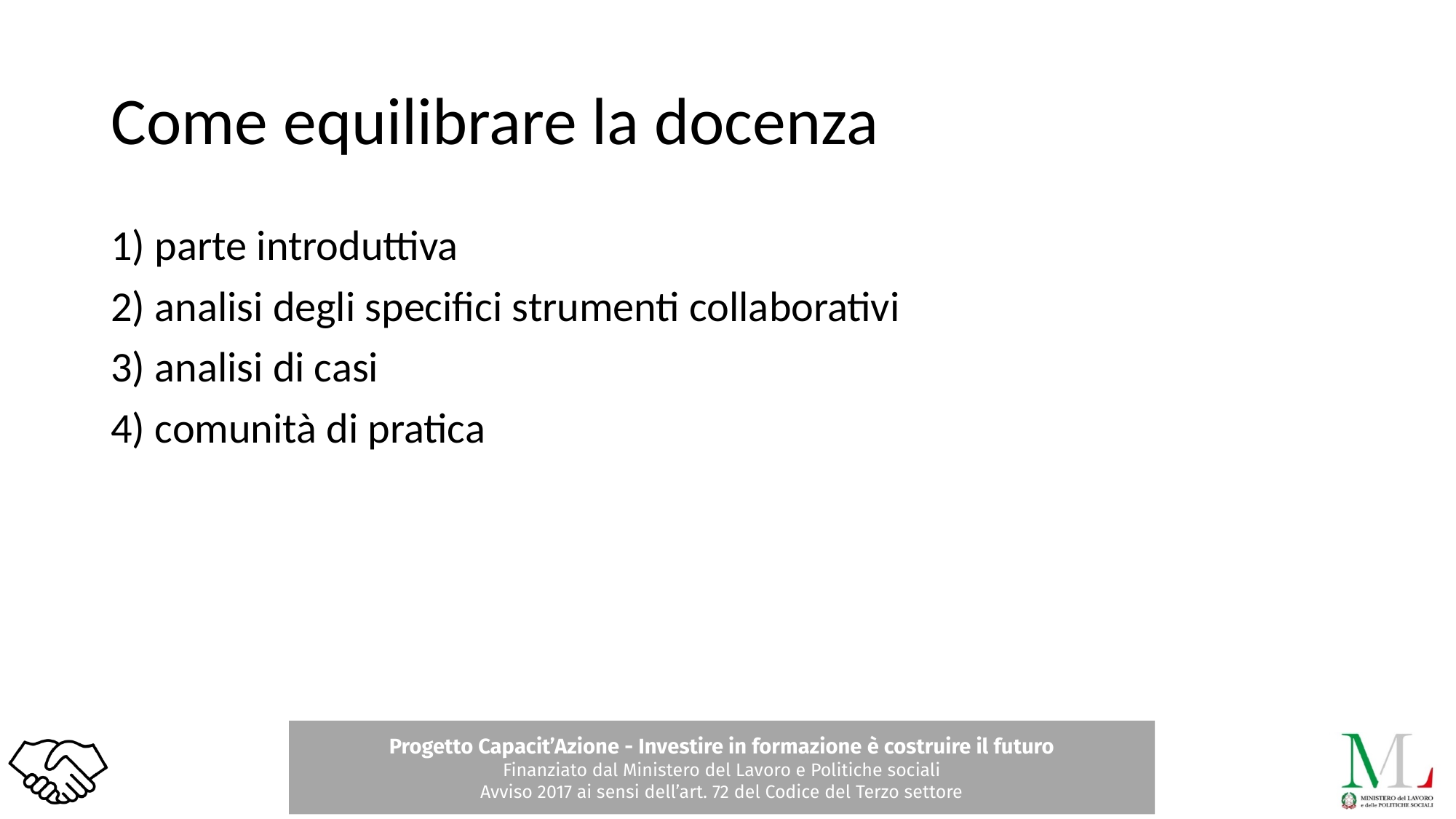

# Come equilibrare la docenza
1) parte introduttiva
2) analisi degli specifici strumenti collaborativi
3) analisi di casi
4) comunità di pratica